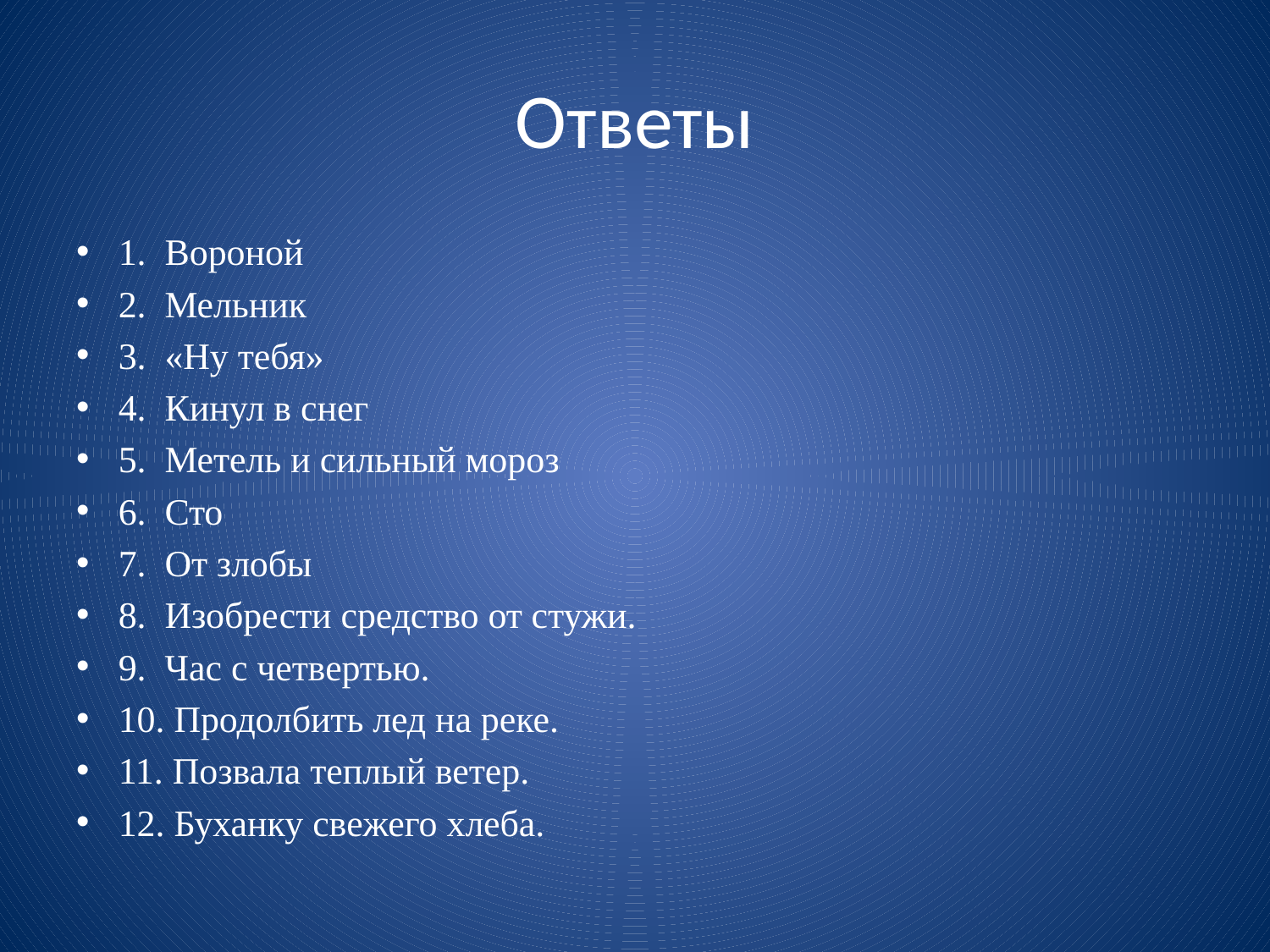

# Ответы
1.  Вороной
2.  Мельник
3.  «Ну тебя»
4.  Кинул в снег
5.  Метель и сильный мороз
6.  Сто
7.  От злобы
8.  Изобрести средство от стужи.
9.  Час с четвертью.
10. Продолбить лед на реке.
11. Позвала теплый ветер.
12. Буханку свежего хлеба.